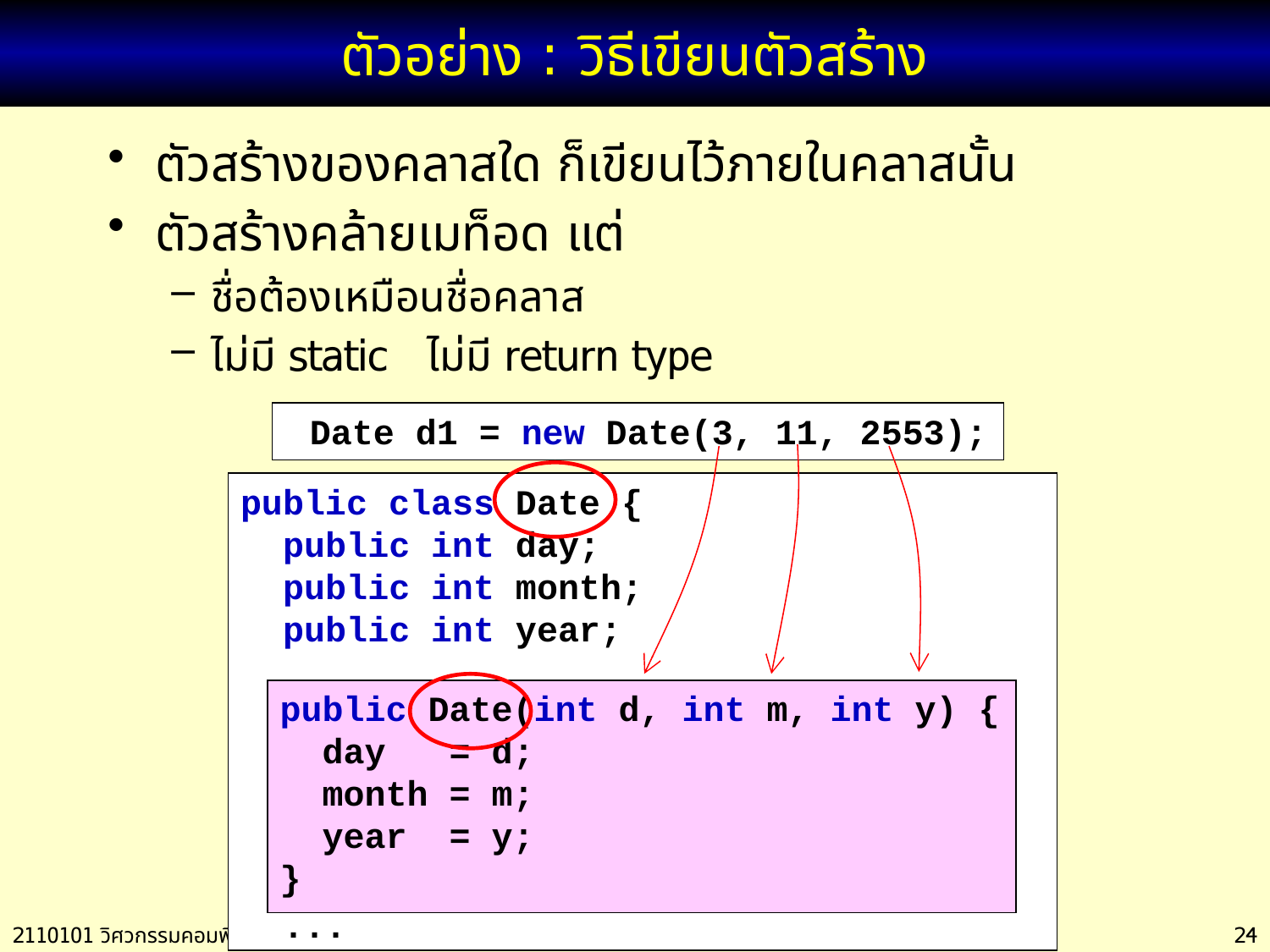

# ตัวอย่าง : วิธีเขียนตัวสร้าง
ตัวสร้างของคลาสใด ก็เขียนไว้ภายในคลาสนั้น
ตัวสร้างคล้ายเมท็อด แต่
ชื่อต้องเหมือนชื่อคลาส
ไม่มี static   ไม่มี return type
 Date d1 = new Date(3, 11, 2553);

public class Date {
  public int day;
  public int month;
  public int year;

  ...
public Date(int d, int m, int y) {
  day   = d;
  month = m;
  year  = y;
}